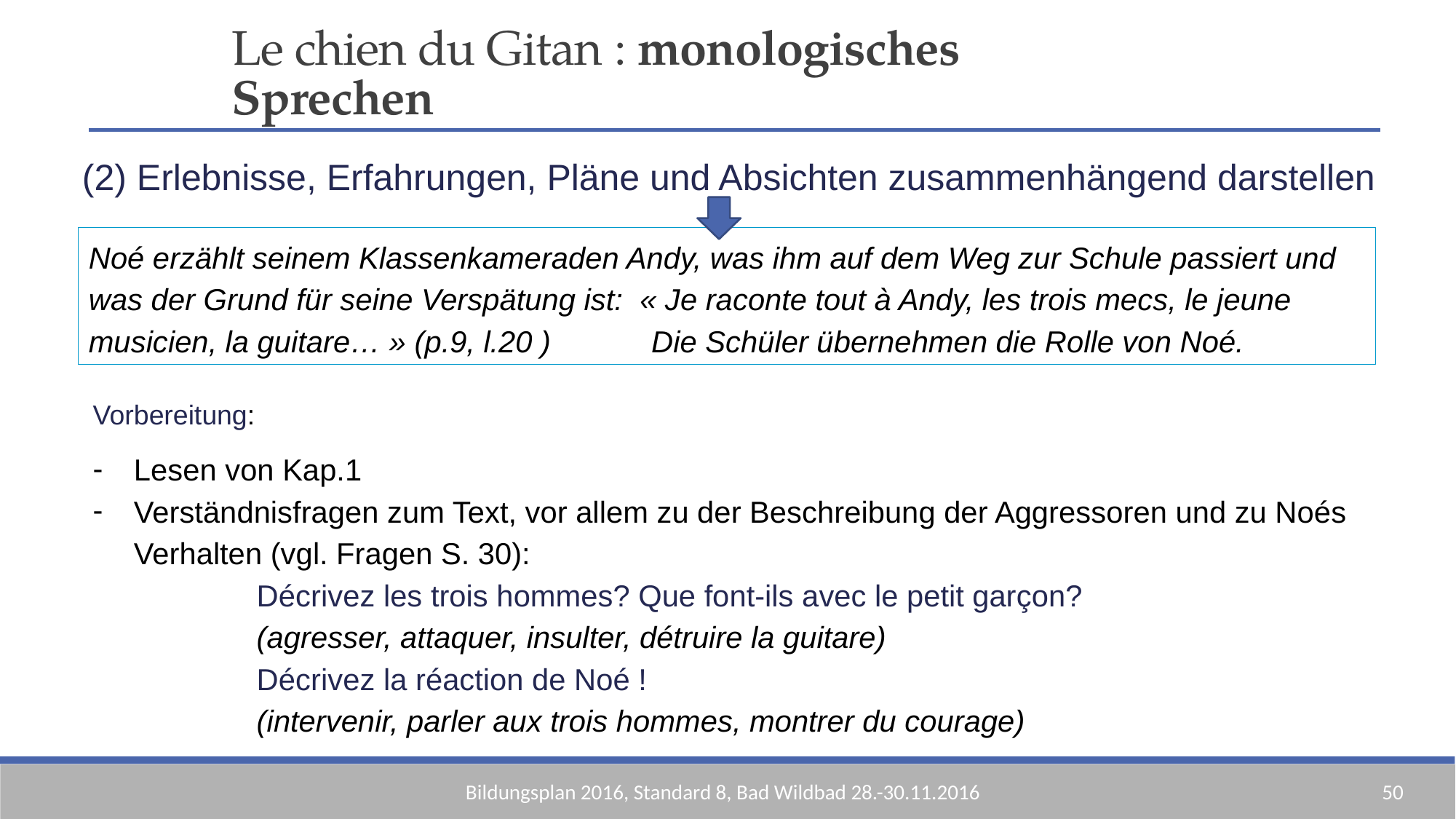

Le chien du Gitan : monologisches Sprechen
(2) Erlebnisse, Erfahrungen, Pläne und Absichten zusammenhängend darstellen

Noé erzählt seinem Klassenkameraden Andy, was ihm auf dem Weg zur Schule passiert und was der Grund für seine Verspätung ist:  « Je raconte tout à Andy, les trois mecs, le jeune musicien, la guitare… » (p.9, l.20 )            Die Schüler übernehmen die Rolle von Noé.
Vorbereitung:
Lesen von Kap.1
Verständnisfragen zum Text, vor allem zu der Beschreibung der Aggressoren und zu Noés Verhalten (vgl. Fragen S. 30):
Décrivez les trois hommes? Que font-ils avec le petit garçon?
(agresser, attaquer, insulter, détruire la guitare)
Décrivez la réaction de Noé !
(intervenir, parler aux trois hommes, montrer du courage)